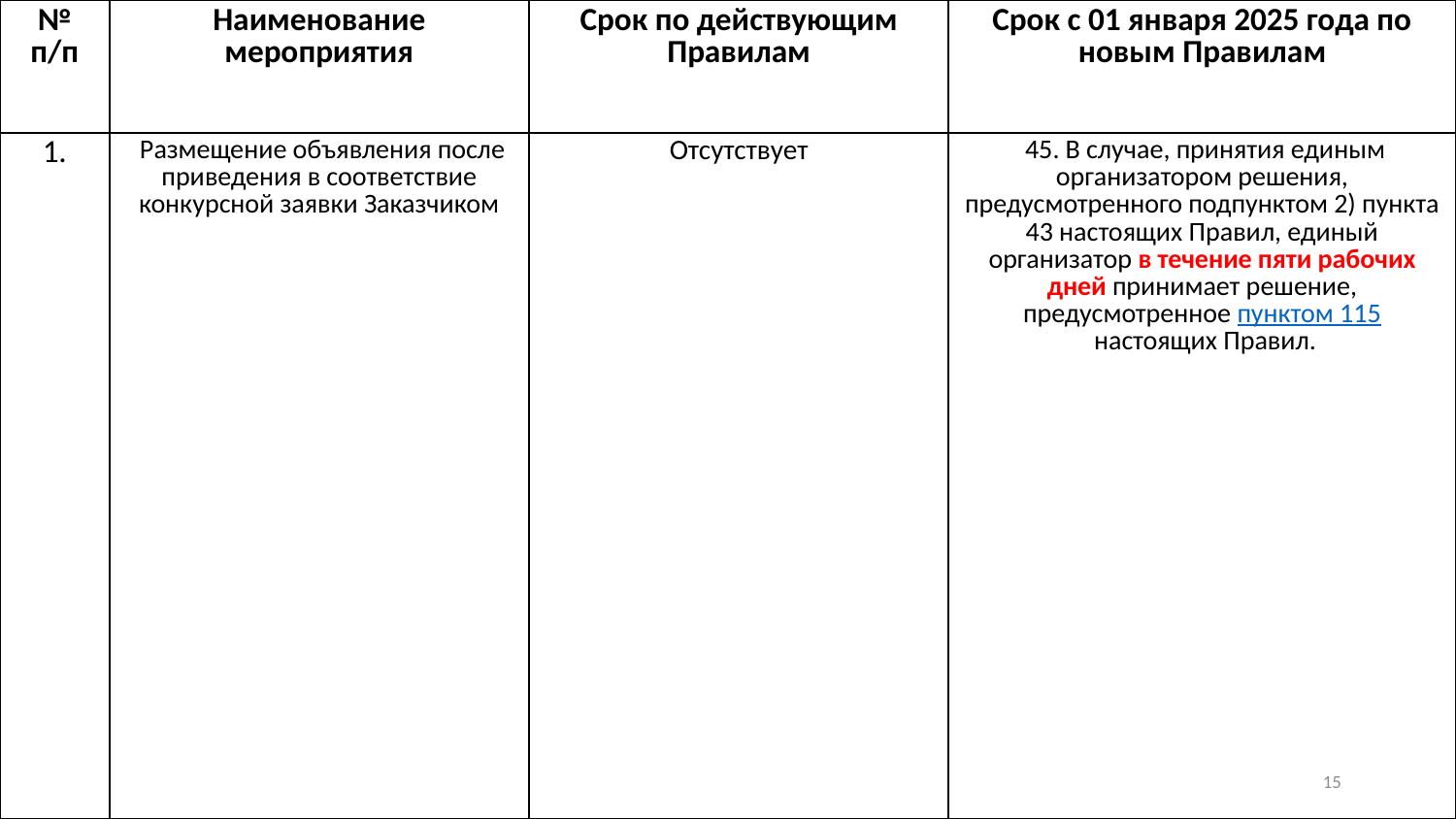

| № п/п | Наименование мероприятия | Срок по действующим Правилам | Срок с 01 января 2025 года по новым Правилам |
| --- | --- | --- | --- |
| 1. | Размещение объявления после приведения в соответствие конкурсной заявки Заказчиком | Отсутствует | 45. В случае, принятия единым организатором решения, предусмотренного подпунктом 2) пункта 43 настоящих Правил, единый организатор в течение пяти рабочих дней принимает решение, предусмотренное пунктом 115 настоящих Правил. |
15